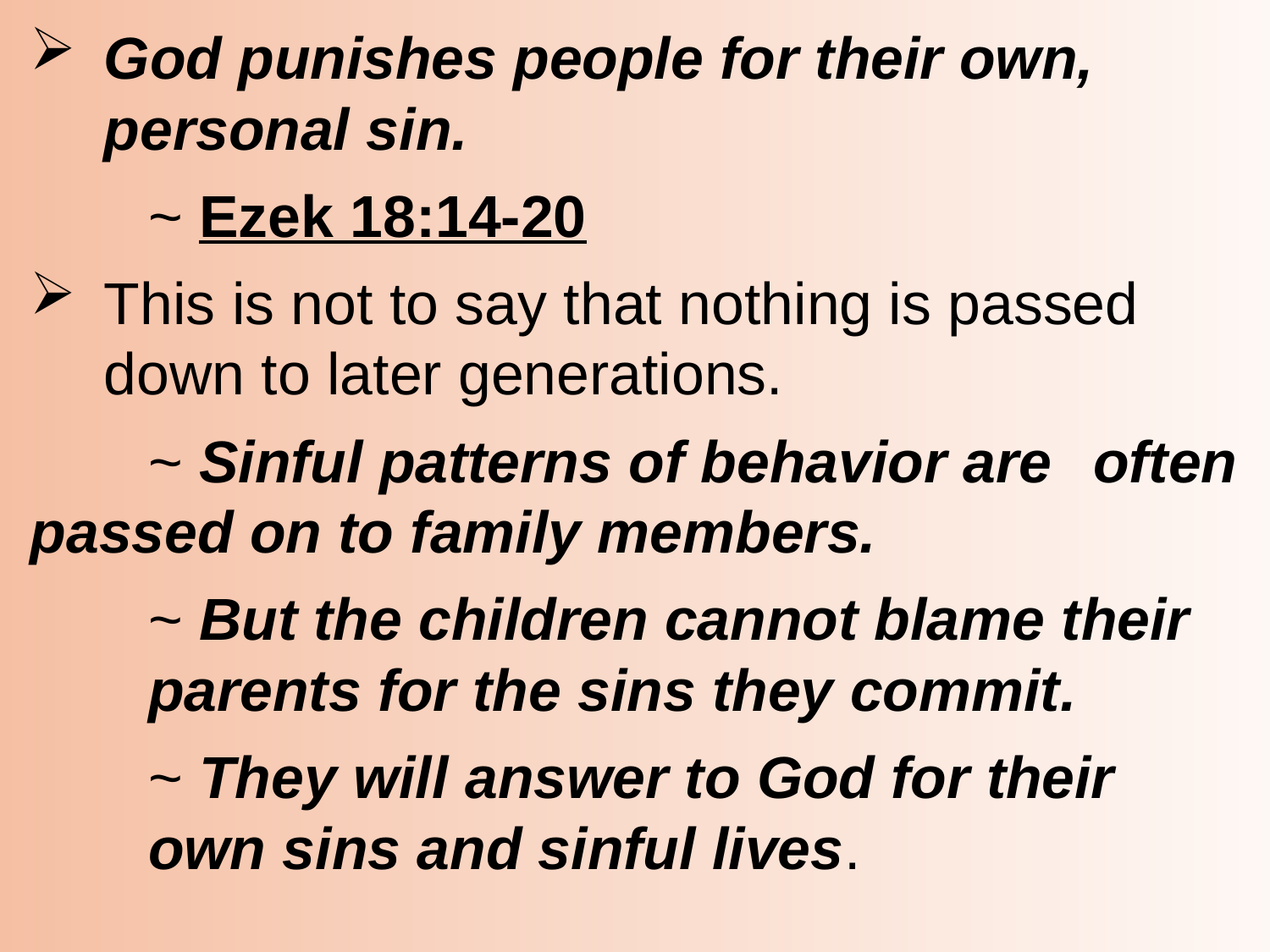

God punishes people for their own, personal sin.
		~ Ezek 18:14-20
This is not to say that nothing is passed down to later generations.
		~ Sinful patterns of behavior are 					often passed on to family members.
		~ But the children cannot blame their 					parents for the sins they commit.
		~ They will answer to God for their 						own sins and sinful lives.